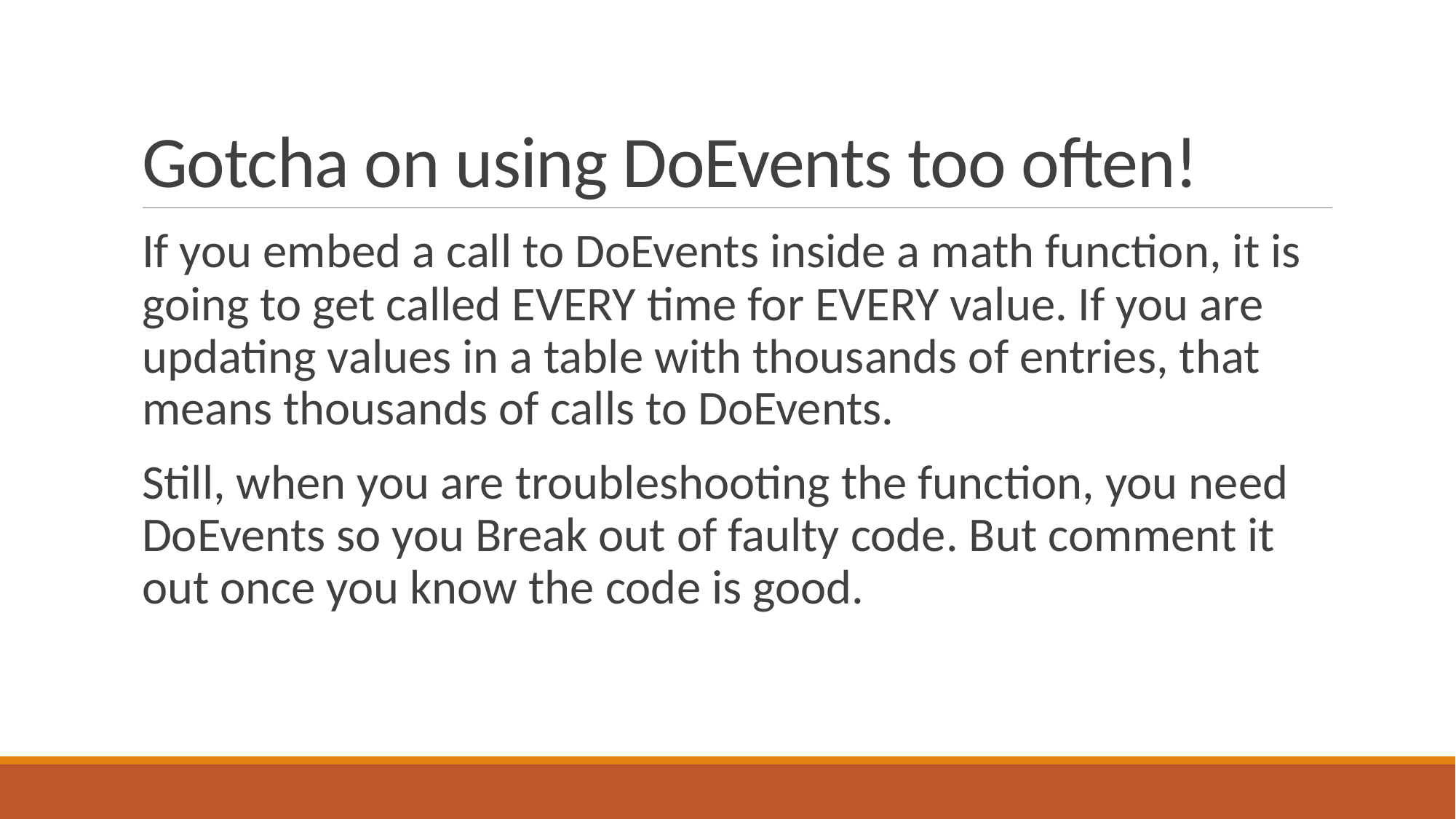

# Gotcha on using DoEvents too often!
If you embed a call to DoEvents inside a math function, it is going to get called EVERY time for EVERY value. If you are updating values in a table with thousands of entries, that means thousands of calls to DoEvents.
Still, when you are troubleshooting the function, you need DoEvents so you Break out of faulty code. But comment it out once you know the code is good.